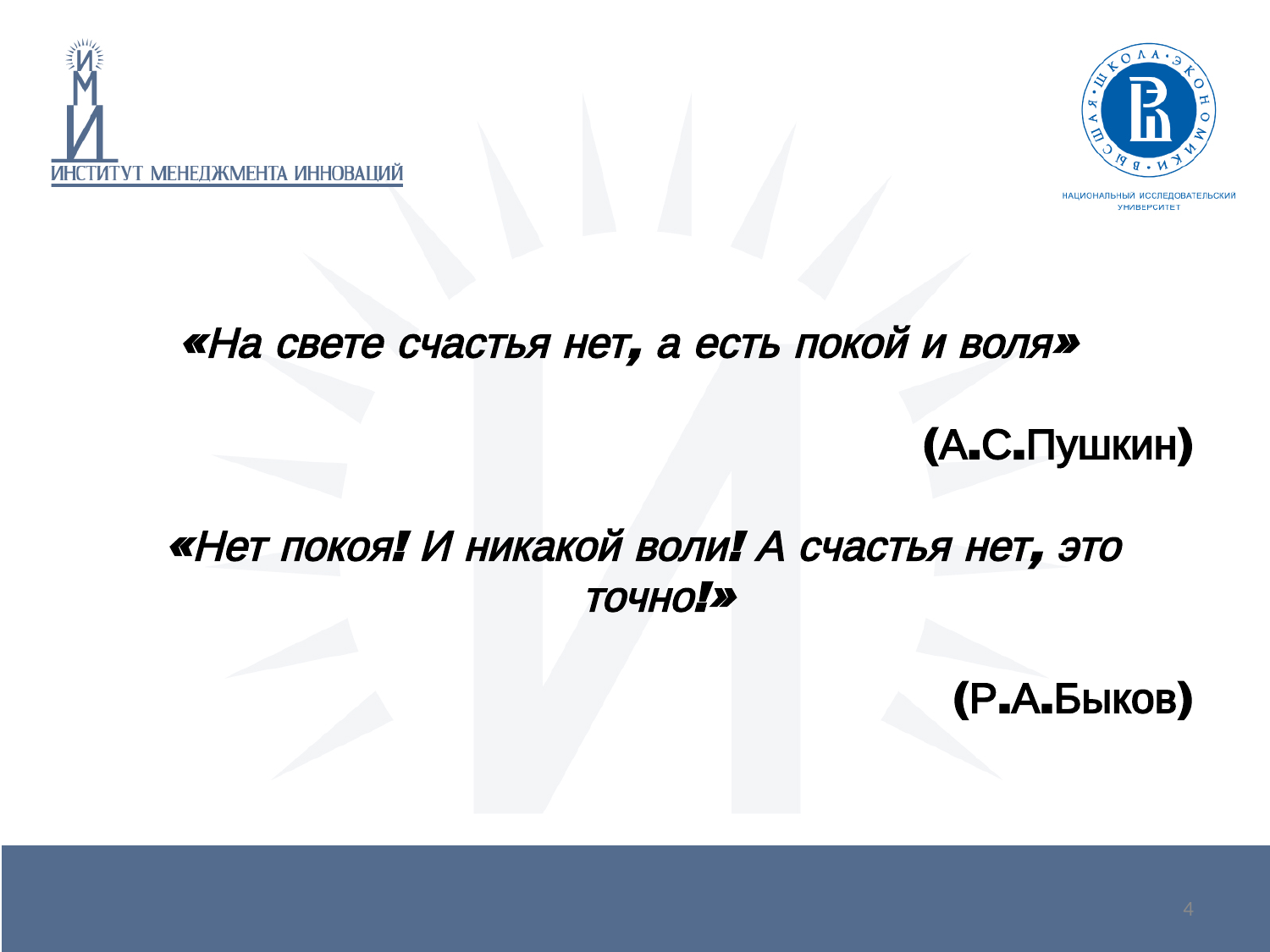

#
«На свете счастья нет, а есть покой и воля»
(А.С.Пушкин)
 «Нет покоя! И никакой воли! А счастья нет, это точно!»
(Р.А.Быков)
4